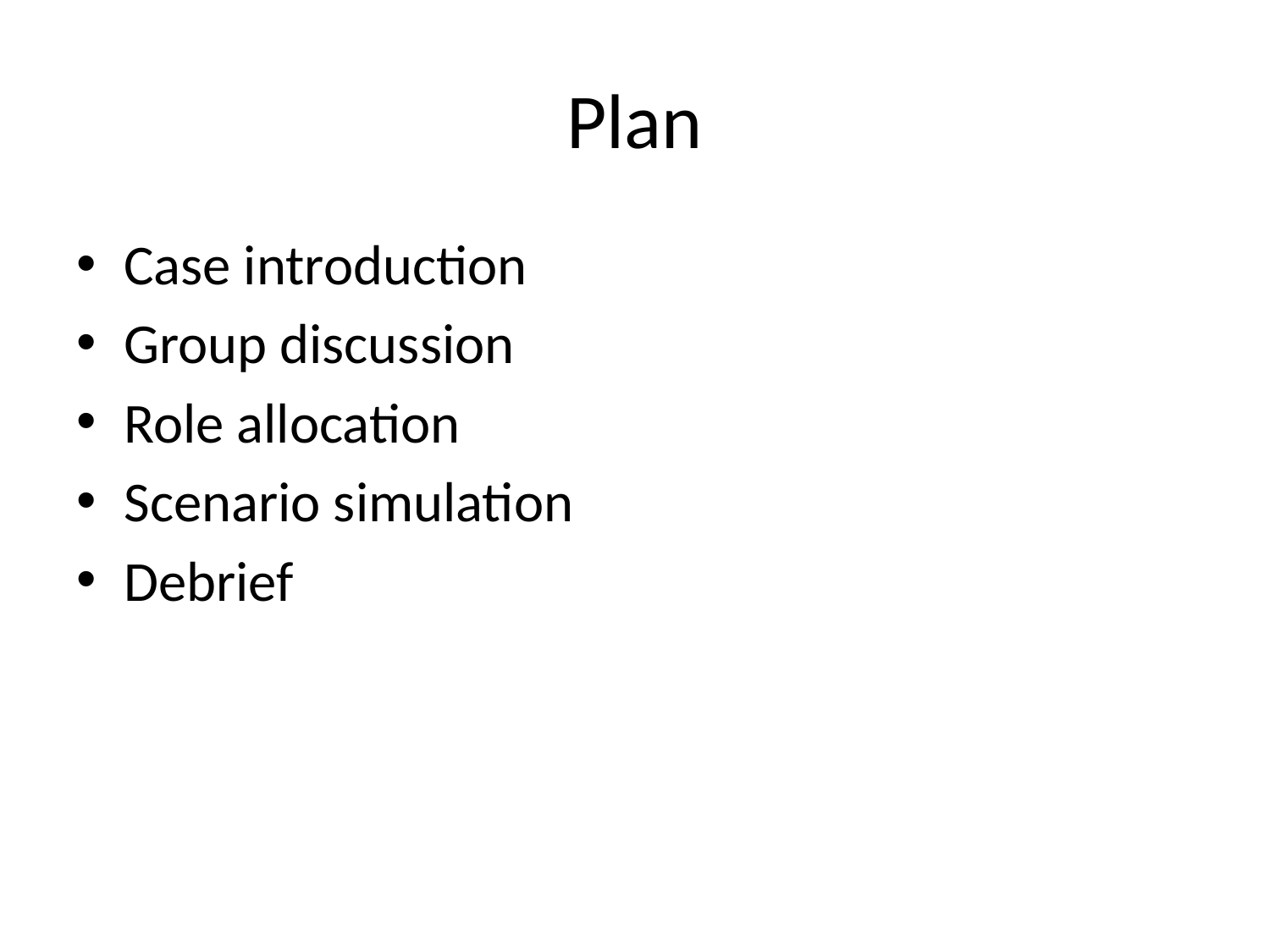

# Plan
Case introduction
Group discussion
Role allocation
Scenario simulation
Debrief